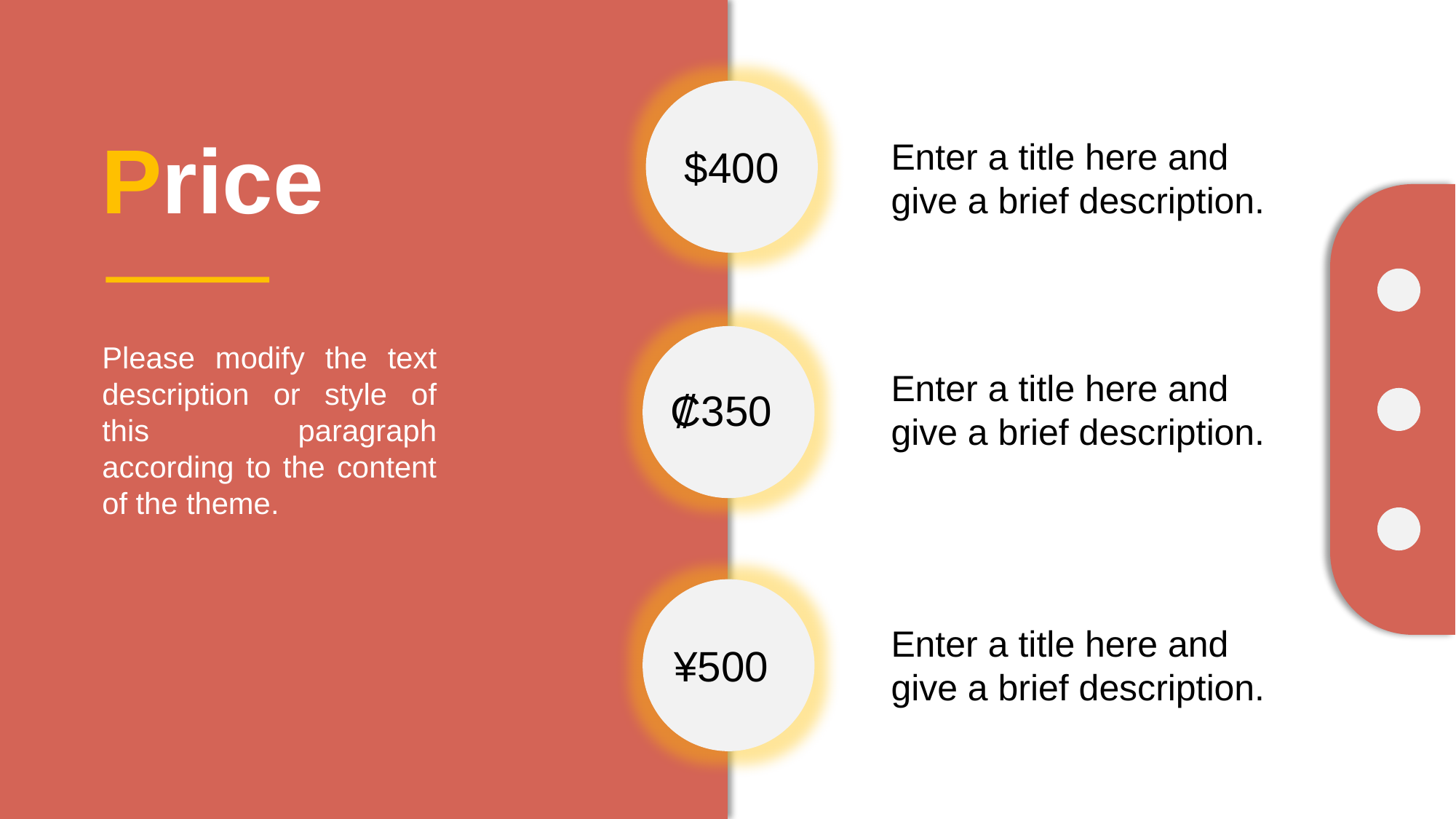

Price
Enter a title here and give a brief description.
$400

Please modify the text description or style of this paragraph according to the content of the theme.

Enter a title here and give a brief description.
₡350

Enter a title here and give a brief description.
¥500